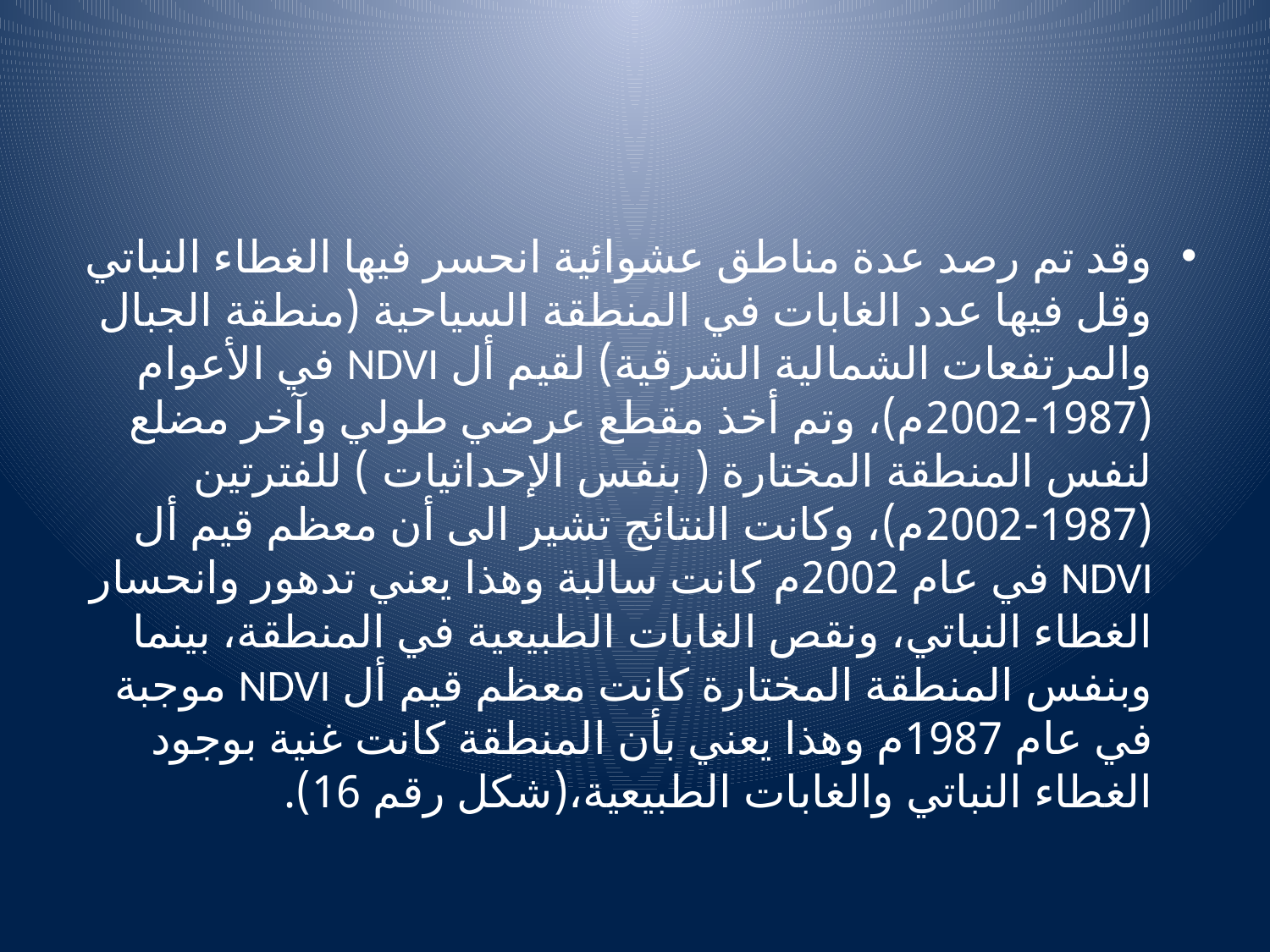

وقد تم رصد عدة مناطق عشوائية انحسر فيها الغطاء النباتي وقل فيها عدد الغابات في المنطقة السياحية (منطقة الجبال والمرتفعات الشمالية الشرقية) لقيم أل NDVI في الأعوام (1987-2002م)، وتم أخذ مقطع عرضي طولي وآخر مضلع لنفس المنطقة المختارة ( بنفس الإحداثيات ) للفترتين (1987-2002م)، وكانت النتائج تشير الى أن معظم قيم أل NDVI في عام 2002م كانت سالبة وهذا يعني تدهور وانحسار الغطاء النباتي، ونقص الغابات الطبيعية في المنطقة، بينما وبنفس المنطقة المختارة كانت معظم قيم أل NDVI موجبة في عام 1987م وهذا يعني بأن المنطقة كانت غنية بوجود الغطاء النباتي والغابات الطبيعية،(شكل رقم 16).